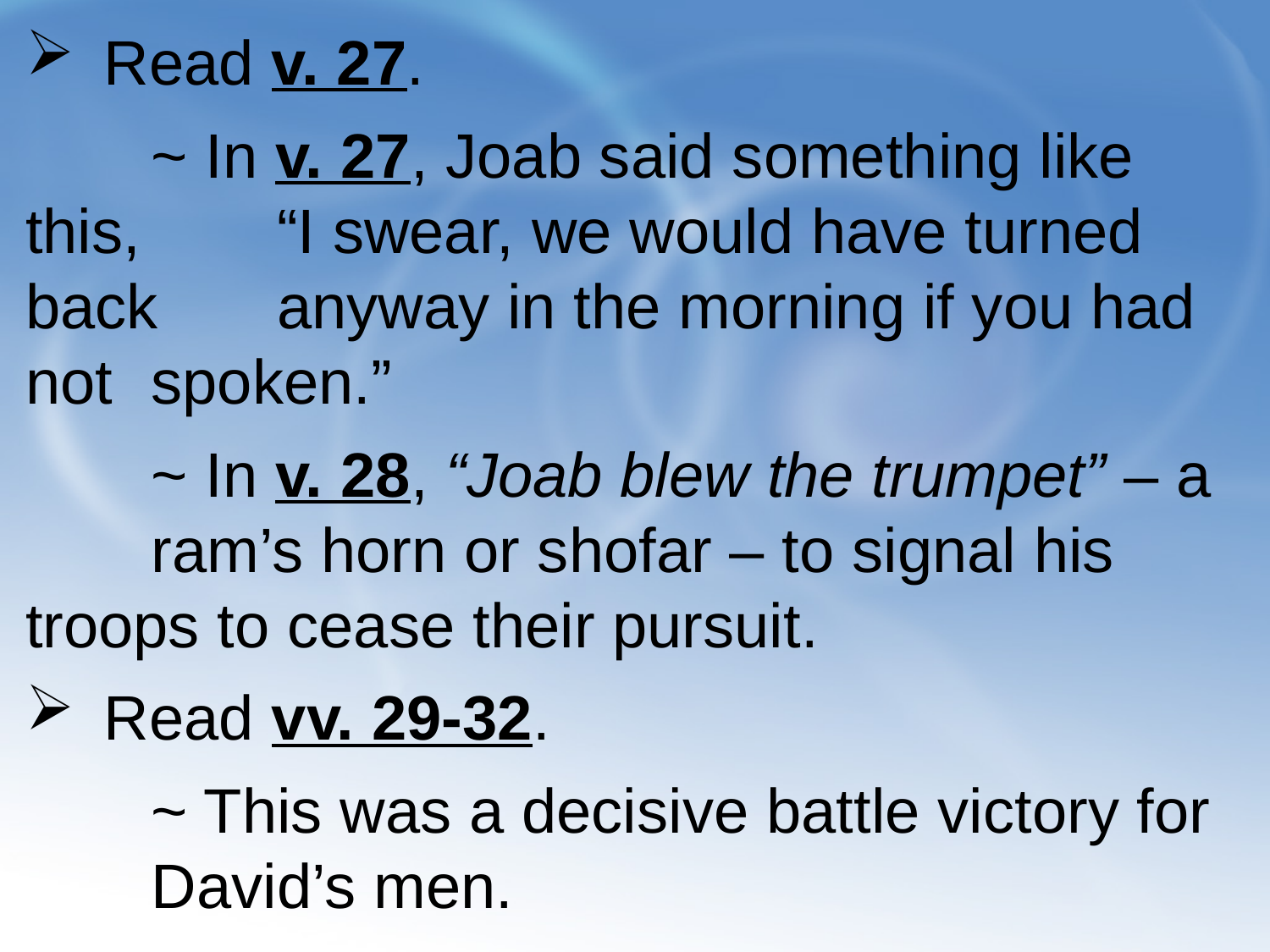

Read v. 27.
	~ In v. 27, Joab said something like this, 		“I swear, we would have turned back 		anyway in the morning if you had not 		spoken.”
	~ In v. 28, “Joab blew the trumpet” – a 		ram’s horn or shofar – to signal his 			troops to cease their pursuit.
Read vv. 29-32.
	~ This was a decisive battle victory for 		David’s men.